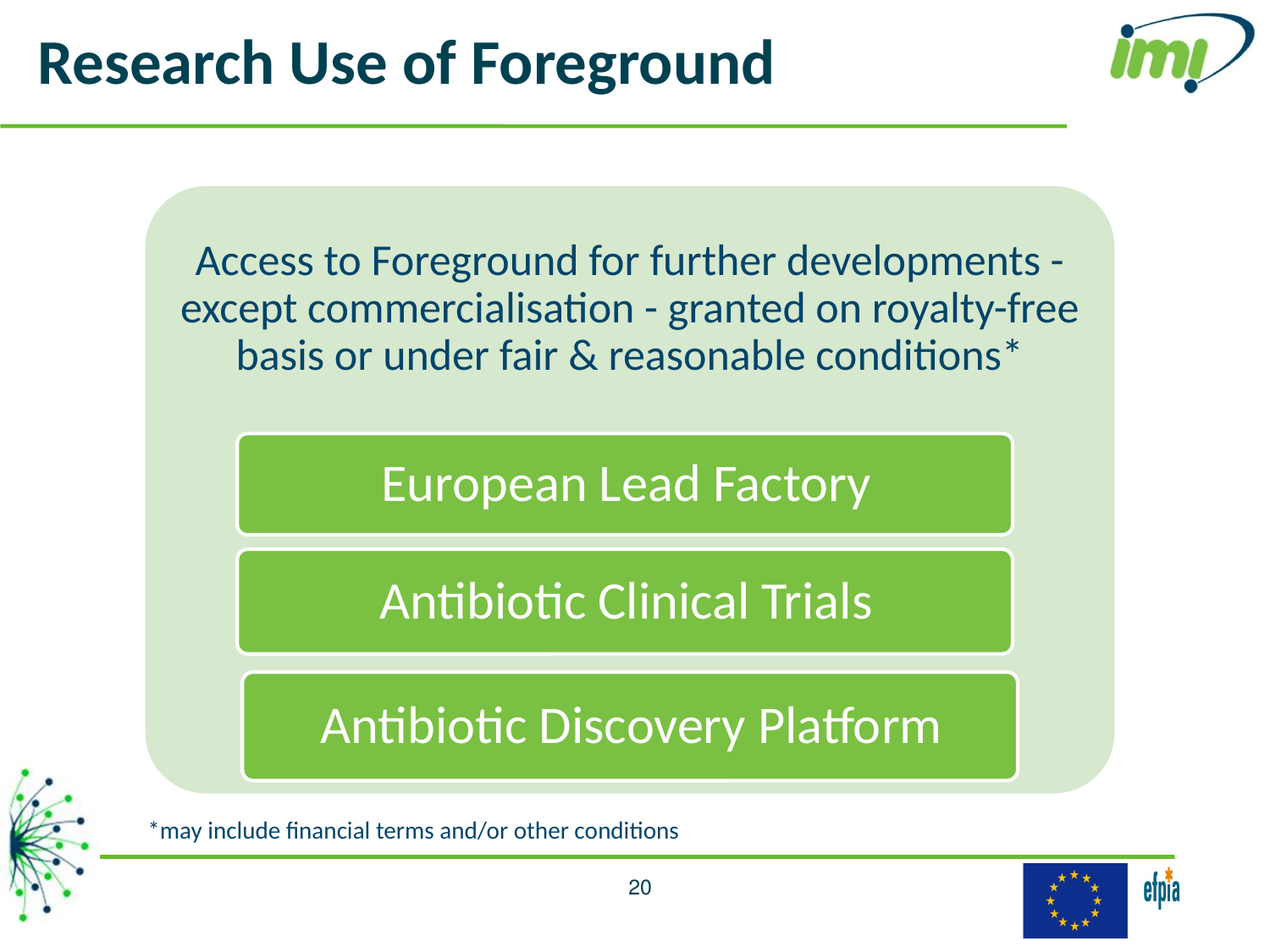

# Research Use of Foreground

Access to Foreground for further developments - except commercialisation - granted on royalty-free basis or under fair & reasonable conditions*
European Lead Factory
Antibiotic Clinical Trials
Antibiotic Discovery Platform

*may include financial terms and/or other conditions
20